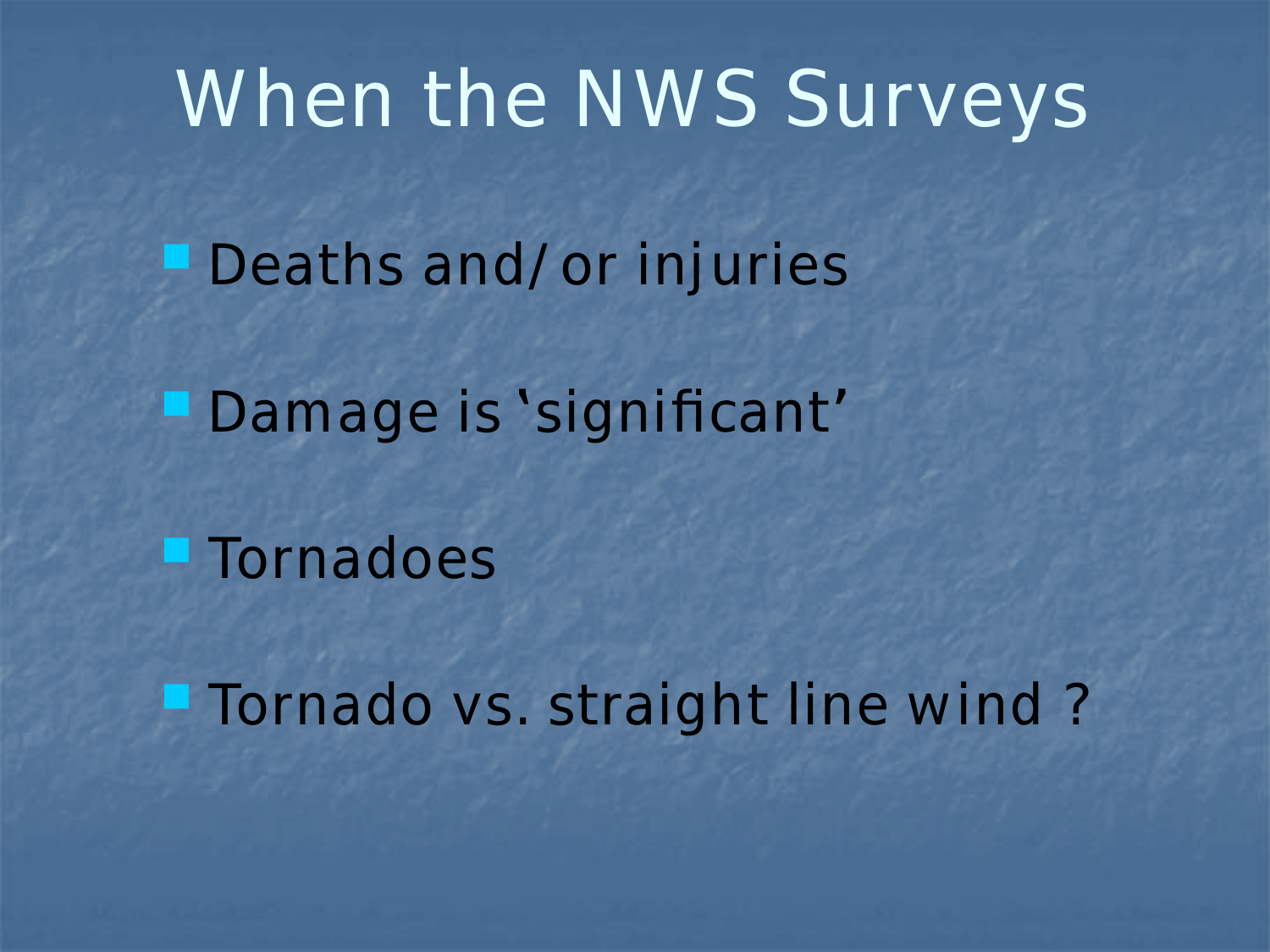

# When the NWS Surveys
Deaths and/or injuries
Damage is ‘significant’
Tornadoes
Tornado vs. straight line wind ?